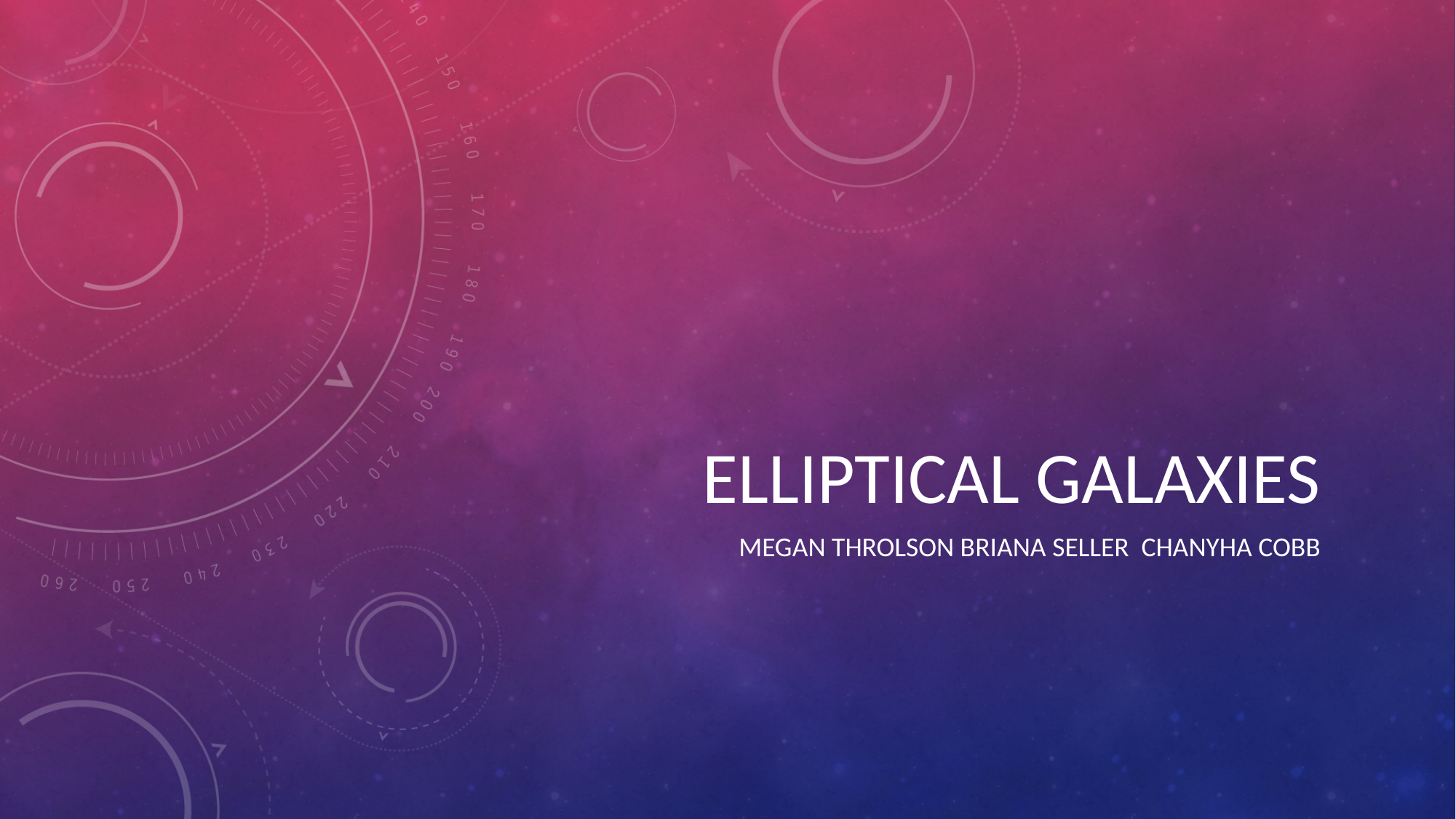

# Elliptical Galaxies
Megan Throlson Briana seller  Chanyha Cobb